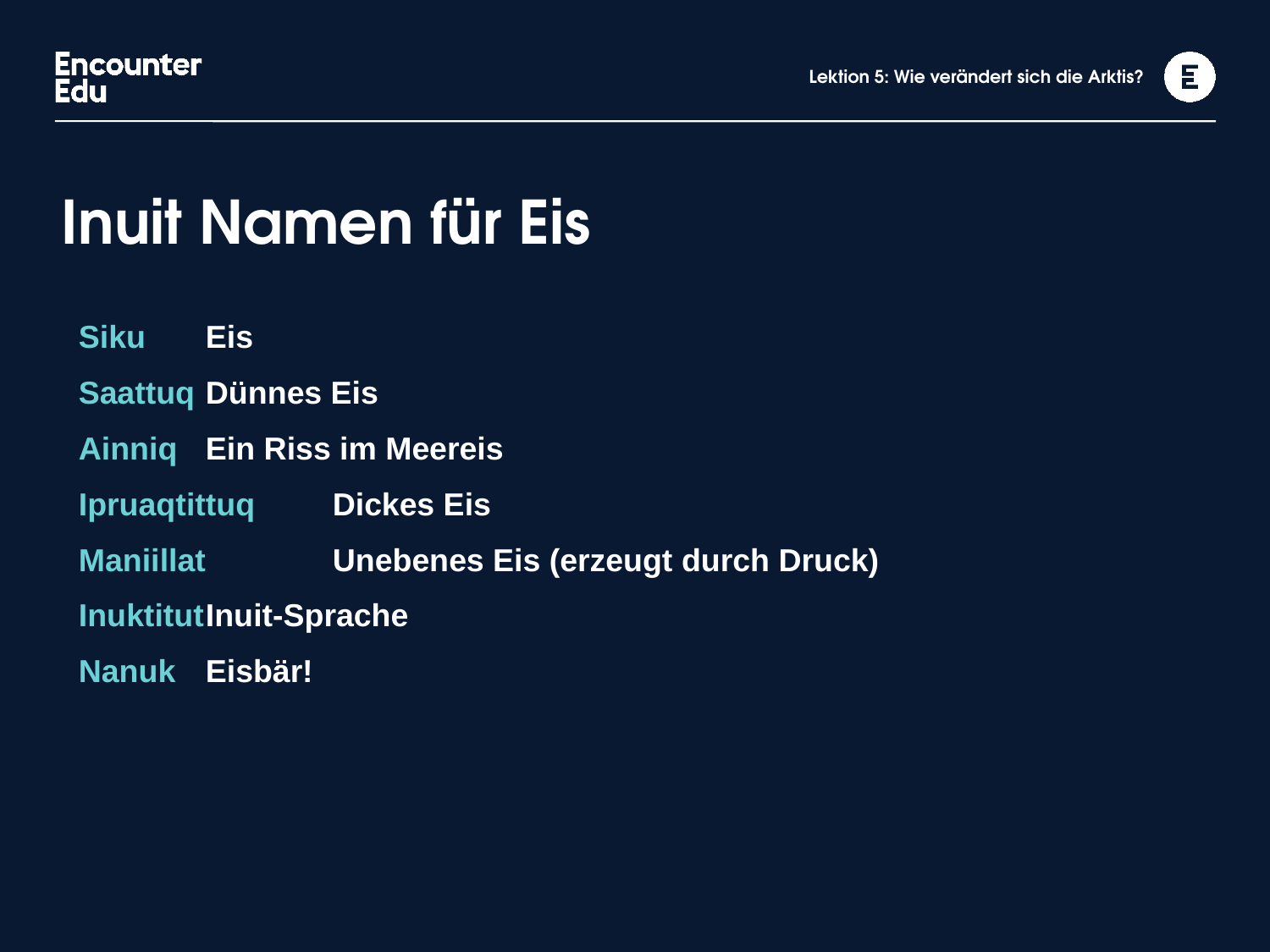

# Lektion 5: Wie verändert sich die Arktis?
Inuit Namen für Eis
Siku 	Eis
Saattuq	Dünnes Eis
Ainniq	Ein Riss im Meereis
Ipruaqtittuq	Dickes Eis
Maniillat	Unebenes Eis (erzeugt durch Druck)
Inuktitut	Inuit-Sprache
Nanuk	Eisbär!